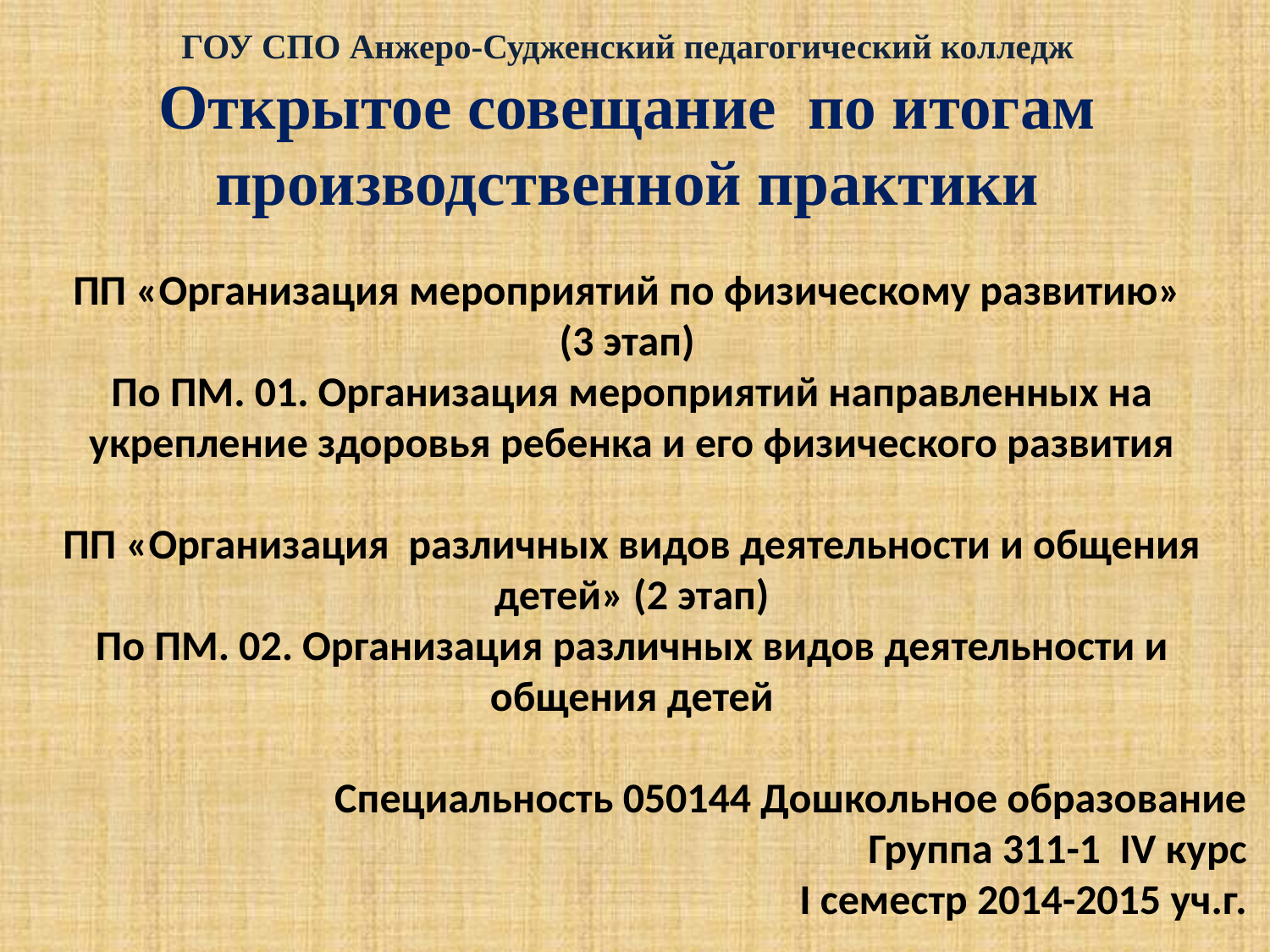

# ГОУ СПО Анжеро-Судженский педагогический колледж Открытое совещание  по итогам производственной практики

ПП «Организация мероприятий по физическому развитию»
(3 этап)
По ПМ. 01. Организация мероприятий направленных на укрепление здоровья ребенка и его физического развития

ПП «Организация  различных видов деятельности и общения детей» (2 этап)
По ПМ. 02. Организация различных видов деятельности и общения детей

Специальность 050144 Дошкольное образование
Группа 311-1  IV курс
I семестр 2014-2015 уч.г.